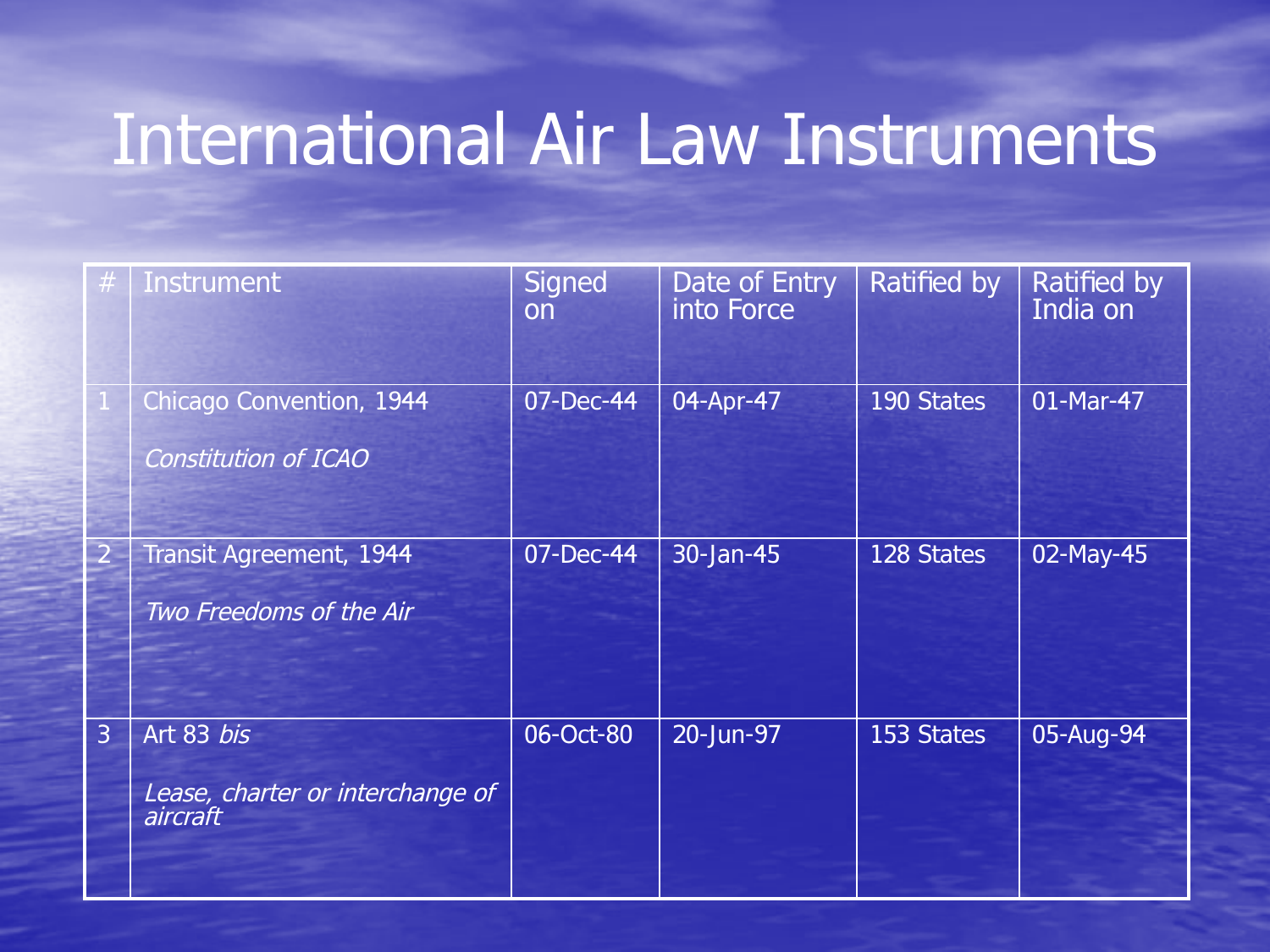

# International Air Law Instruments
| # | Instrument | Signed on | Date of Entry into Force | Ratified by | Ratified by India on |
| --- | --- | --- | --- | --- | --- |
| 1 | Chicago Convention, 1944 Constitution of ICAO | 07-Dec-44 | 04-Apr-47 | 190 States | 01-Mar-47 |
| 2 | Transit Agreement, 1944 Two Freedoms of the Air | 07-Dec-44 | 30-Jan-45 | 128 States | 02-May-45 |
| 3 | Art 83 bis Lease, charter or interchange of aircraft | 06-Oct-80 | 20-Jun-97 | 153 States | 05-Aug-94 |